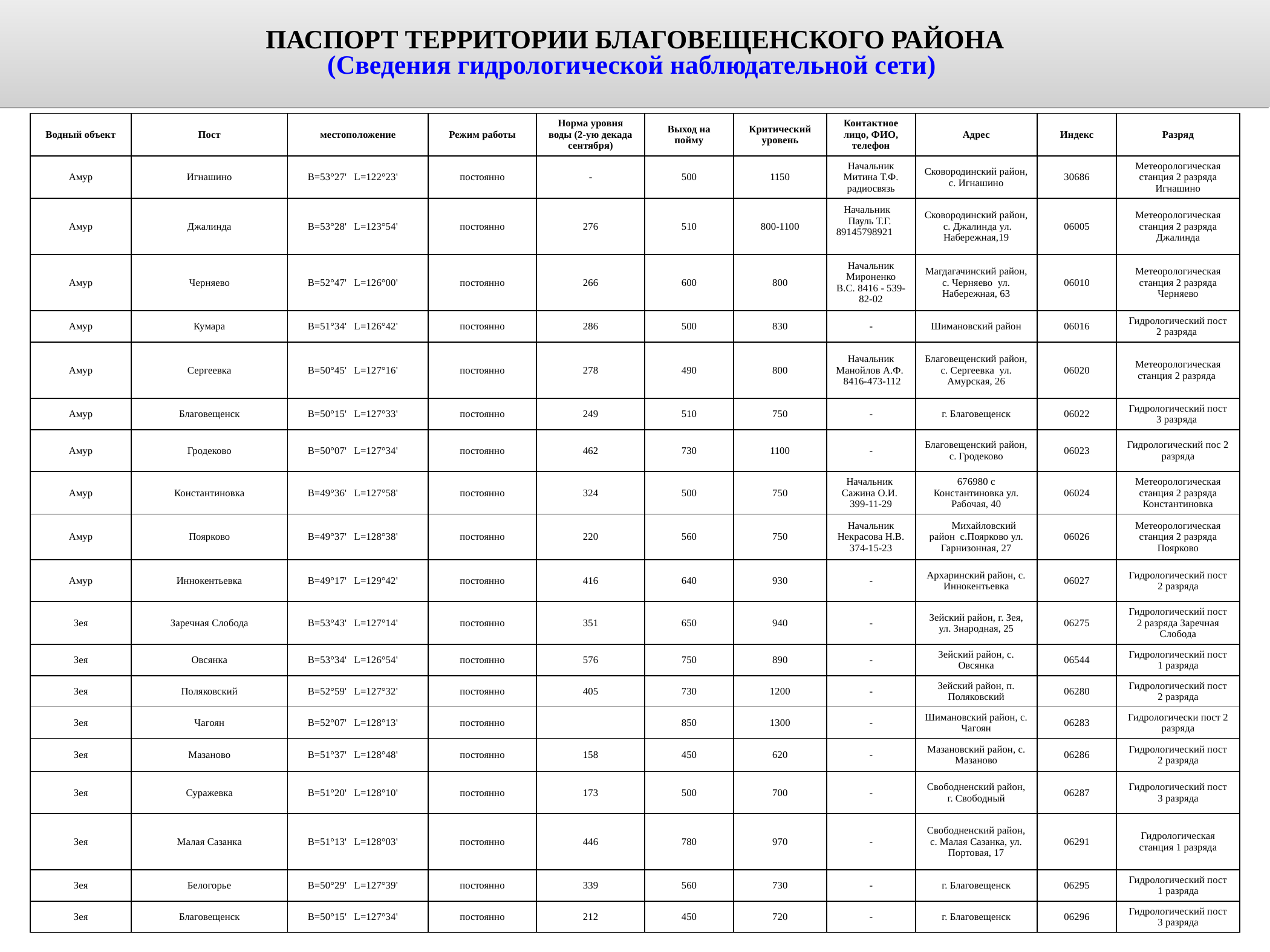

ПАСПОРТ ТЕРРИТОРИИ БЛАГОВЕЩЕНСКОГО РАЙОНА
(Сведения гидрологической наблюдательной сети)
| Водный объект | Пост | местоположение | Режим работы | Норма уровня воды (2-ую декада сентября) | Выход на пойму | Критический уровень | Контактное лицо, ФИО, телефон | Адрес | Индекс | Разряд |
| --- | --- | --- | --- | --- | --- | --- | --- | --- | --- | --- |
| Амур | Игнашино | B=53°27' L=122°23' | постоянно | - | 500 | 1150 | Начальник Митина Т.Ф. радиосвязь | Сковородинский район, с. Игнашино | 30686 | Метеорологическая станция 2 разряда Игнашино |
| Амур | Джалинда | B=53°28' L=123°54' | постоянно | 276 | 510 | 800-1100 | Начальник Пауль Т.Г. 89145798921 | Сковородинский район, с. Джалинда ул. Набережная,19 | 06005 | Метеорологическая станция 2 разряда Джалинда |
| Амур | Черняево | B=52°47' L=126°00' | постоянно | 266 | 600 | 800 | Начальник Мироненко В.С. 8416 - 539-82-02 | Магдагачинский район, с. Черняево ул. Набережная, 63 | 06010 | Метеорологическая станция 2 разряда Черняево |
| Амур | Кумара | B=51°34' L=126°42' | постоянно | 286 | 500 | 830 | - | Шимановский район | 06016 | Гидрологический пост 2 разряда |
| Амур | Сергеевка | B=50°45' L=127°16' | постоянно | 278 | 490 | 800 | Начальник Манойлов А.Ф. 8416-473-112 | Благовещенский район, с. Сергеевка ул. Амурская, 26 | 06020 | Метеорологическая станция 2 разряда |
| Амур | Благовещенск | B=50°15' L=127°33' | постоянно | 249 | 510 | 750 | - | г. Благовещенск | 06022 | Гидрологический пост 3 разряда |
| Амур | Гродеково | B=50°07' L=127°34' | постоянно | 462 | 730 | 1100 | - | Благовещенский район, с. Гродеково | 06023 | Гидрологический пос 2 разряда |
| Амур | Константиновка | B=49°36' L=127°58' | постоянно | 324 | 500 | 750 | Начальник Сажина О.И. 399-11-29 | 676980 с Константиновка ул. Рабочая, 40 | 06024 | Метеорологическая станция 2 разряда Константиновка |
| Амур | Поярково | B=49°37' L=128°38' | постоянно | 220 | 560 | 750 | Начальник Некрасова Н.В. 374-15-23 | Михайловский район с.Поярково ул. Гарнизонная, 27 | 06026 | Метеорологическая станция 2 разряда Поярково |
| Амур | Иннокентьевка | B=49°17' L=129°42' | постоянно | 416 | 640 | 930 | - | Архаринский район, с. Иннокентьевка | 06027 | Гидрологический пост 2 разряда |
| Зея | Заречная Слобода | B=53°43' L=127°14' | постоянно | 351 | 650 | 940 | - | Зейский район, г. Зея, ул. Знародная, 25 | 06275 | Гидрологический пост 2 разряда Заречная Слобода |
| Зея | Овсянка | B=53°34' L=126°54' | постоянно | 576 | 750 | 890 | - | Зейский район, с. Овсянка | 06544 | Гидрологический пост 1 разряда |
| Зея | Поляковский | B=52°59' L=127°32' | постоянно | 405 | 730 | 1200 | - | Зейский район, п. Поляковский | 06280 | Гидрологический пост 2 разряда |
| Зея | Чагоян | B=52°07' L=128°13' | постоянно |  | 850 | 1300 | - | Шимановский район, с. Чагоян | 06283 | Гидрологически пост 2 разряда |
| Зея | Мазаново | B=51°37' L=128°48' | постоянно | 158 | 450 | 620 | - | Мазановский район, с. Мазаново | 06286 | Гидрологический пост 2 разряда |
| Зея | Суражевка | B=51°20' L=128°10' | постоянно | 173 | 500 | 700 | - | Свободненский район, г. Свободный | 06287 | Гидрологический пост 3 разряда |
| Зея | Малая Сазанка | B=51°13' L=128°03' | постоянно | 446 | 780 | 970 | - | Свободненский район, с. Малая Сазанка, ул. Портовая, 17 | 06291 | Гидрологическая станция 1 разряда |
| Зея | Белогорье | B=50°29' L=127°39' | постоянно | 339 | 560 | 730 | - | г. Благовещенск | 06295 | Гидрологический пост 1 разряда |
| Зея | Благовещенск | B=50°15' L=127°34' | постоянно | 212 | 450 | 720 | - | г. Благовещенск | 06296 | Гидрологический пост 3 разряда |